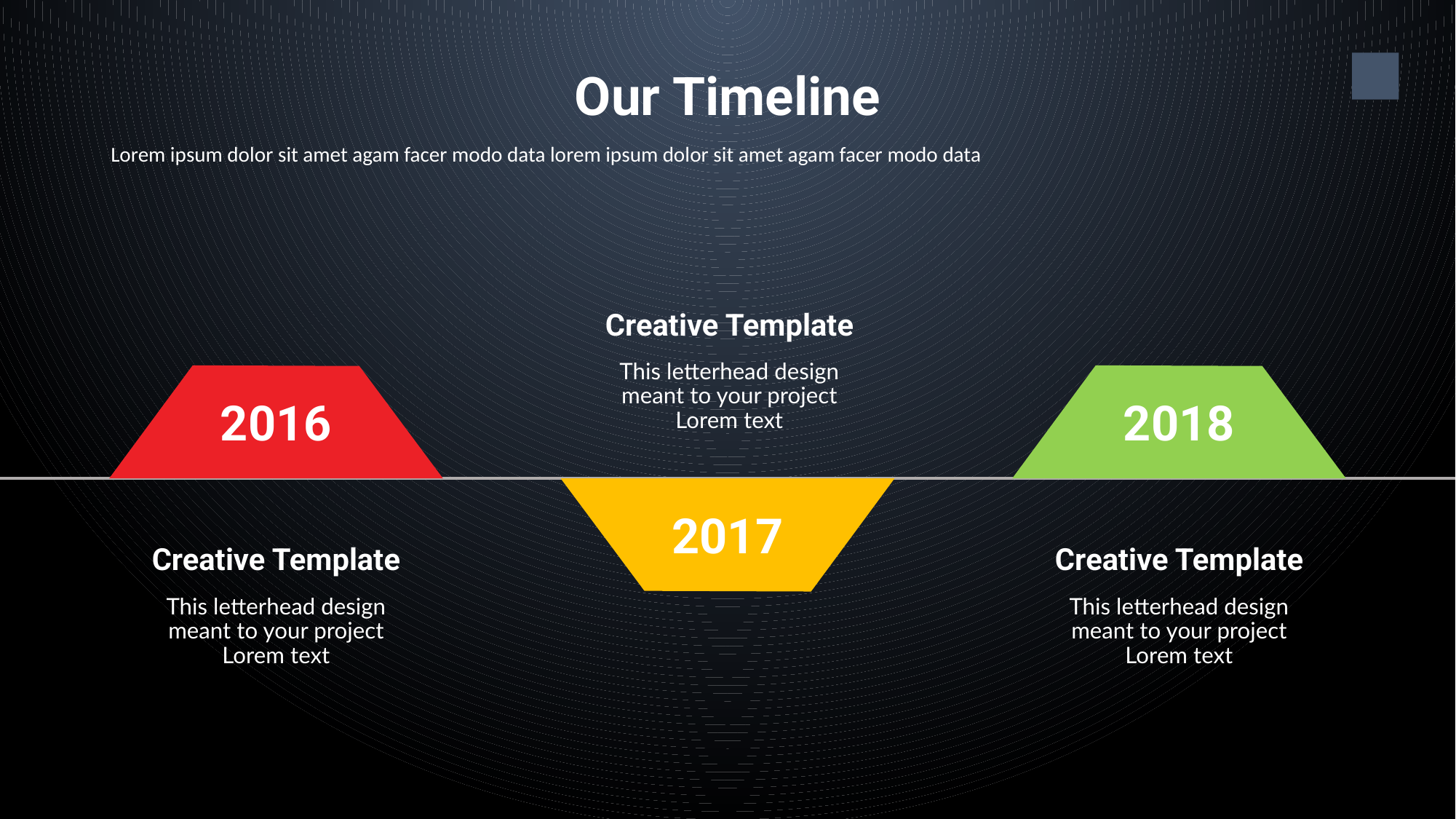

Our Timeline
15
Lorem ipsum dolor sit amet agam facer modo data lorem ipsum dolor sit amet agam facer modo data
Creative Template
This letterhead design meant to your project Lorem text

2016
2018

2017
Creative Template
This letterhead design meant to your project Lorem text
Creative Template
This letterhead design meant to your project Lorem text